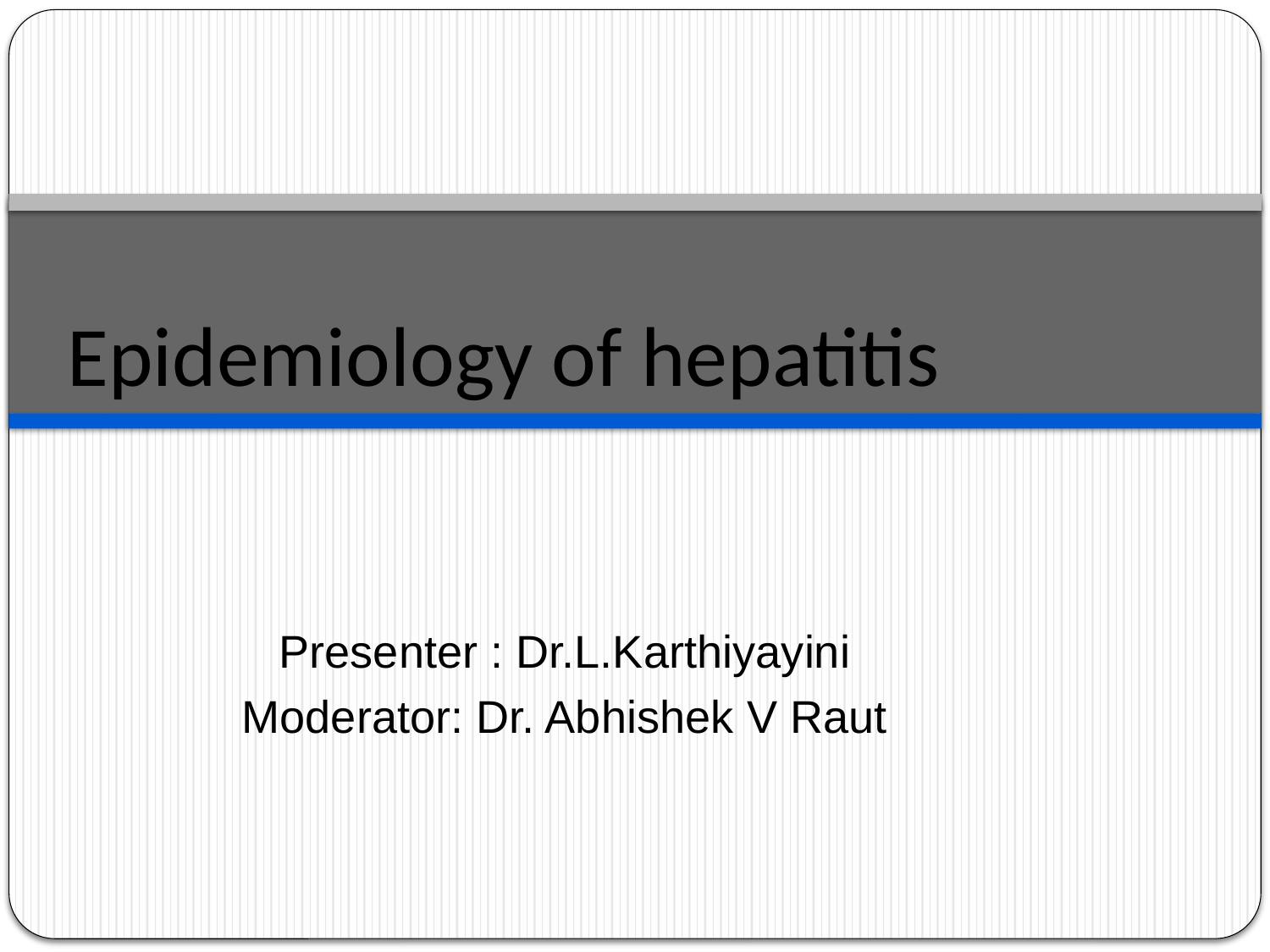

# Epidemiology of hepatitis
Presenter : Dr.L.Karthiyayini
Moderator: Dr. Abhishek V Raut